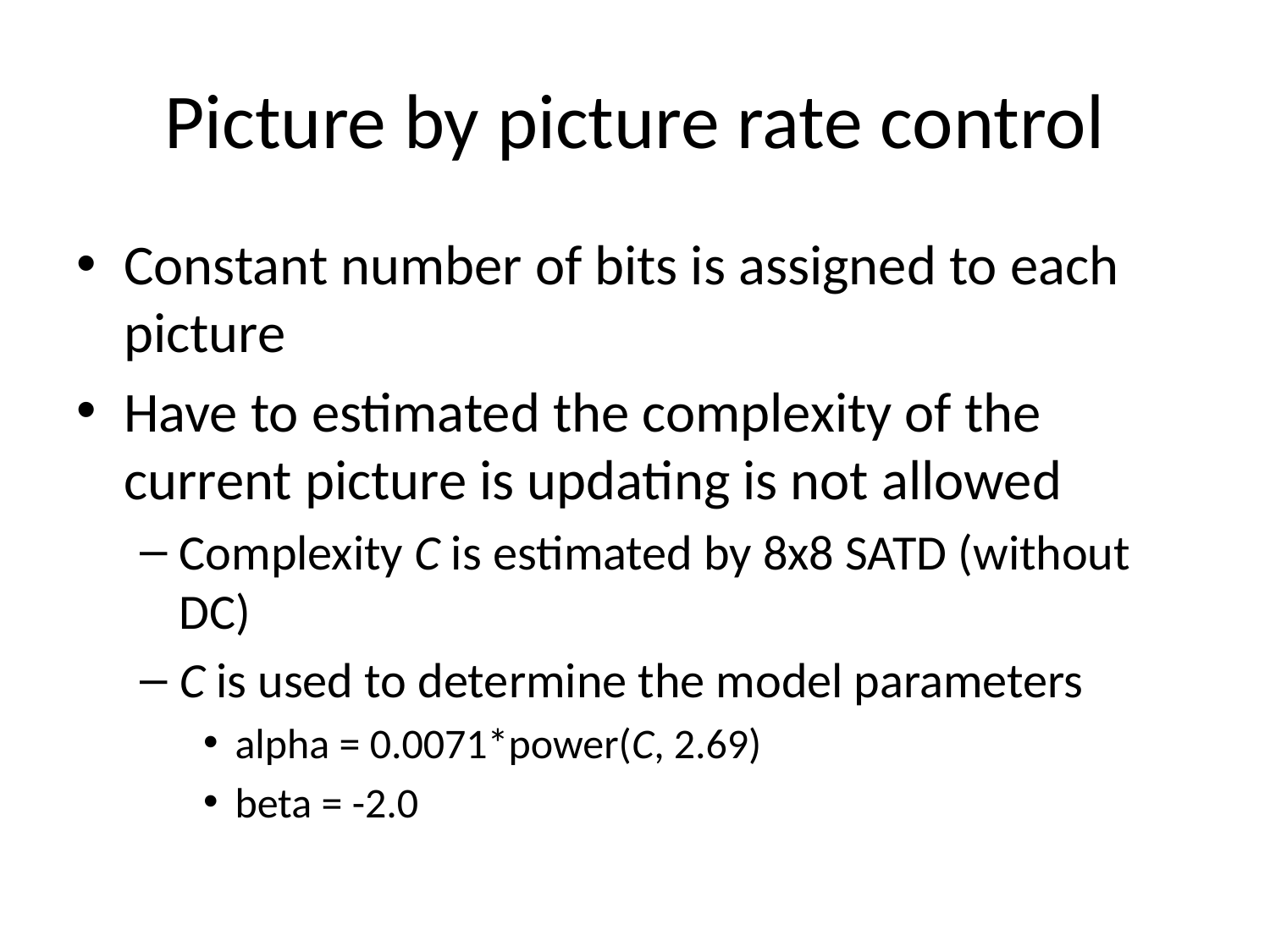

# Picture by picture rate control
Constant number of bits is assigned to each picture
Have to estimated the complexity of the current picture is updating is not allowed
Complexity C is estimated by 8x8 SATD (without DC)
C is used to determine the model parameters
alpha = 0.0071*power(C, 2.69)
beta = -2.0